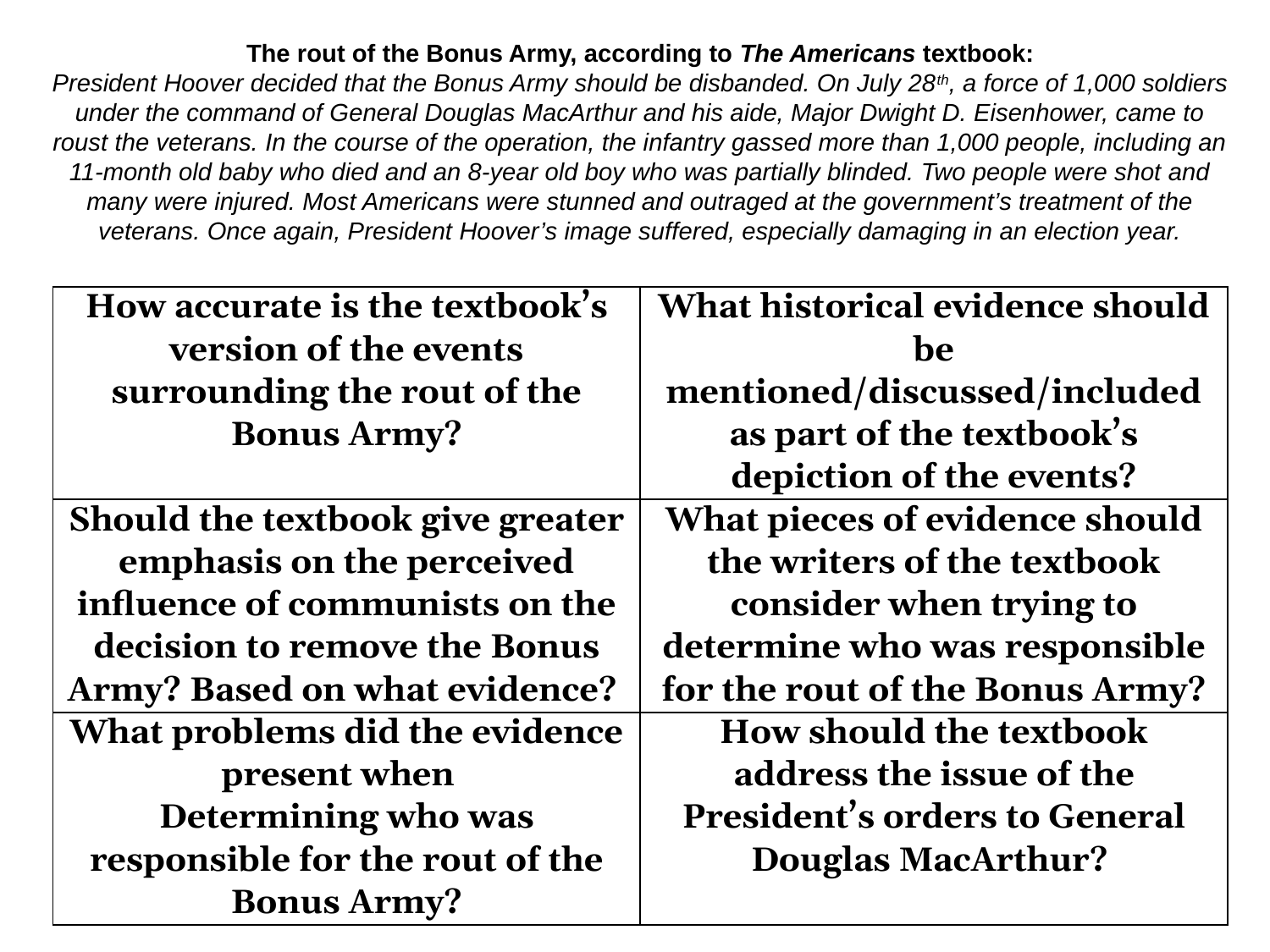

The rout of the Bonus Army, according to The Americans textbook:
President Hoover decided that the Bonus Army should be disbanded. On July 28th, a force of 1,000 soldiers under the command of General Douglas MacArthur and his aide, Major Dwight D. Eisenhower, came to roust the veterans. In the course of the operation, the infantry gassed more than 1,000 people, including an 11-month old baby who died and an 8-year old boy who was partially blinded. Two people were shot and many were injured. Most Americans were stunned and outraged at the government’s treatment of the veterans. Once again, President Hoover’s image suffered, especially damaging in an election year.
| How accurate is the textbook’s version of the events surrounding the rout of the Bonus Army? | What historical evidence should be mentioned/discussed/included as part of the textbook’s depiction of the events? |
| --- | --- |
| Should the textbook give greater emphasis on the perceived influence of communists on the decision to remove the Bonus Army? Based on what evidence? | What pieces of evidence should the writers of the textbook consider when trying to determine who was responsible for the rout of the Bonus Army? |
| What problems did the evidence present when Determining who was responsible for the rout of the Bonus Army? | How should the textbook address the issue of the President’s orders to General Douglas MacArthur? |